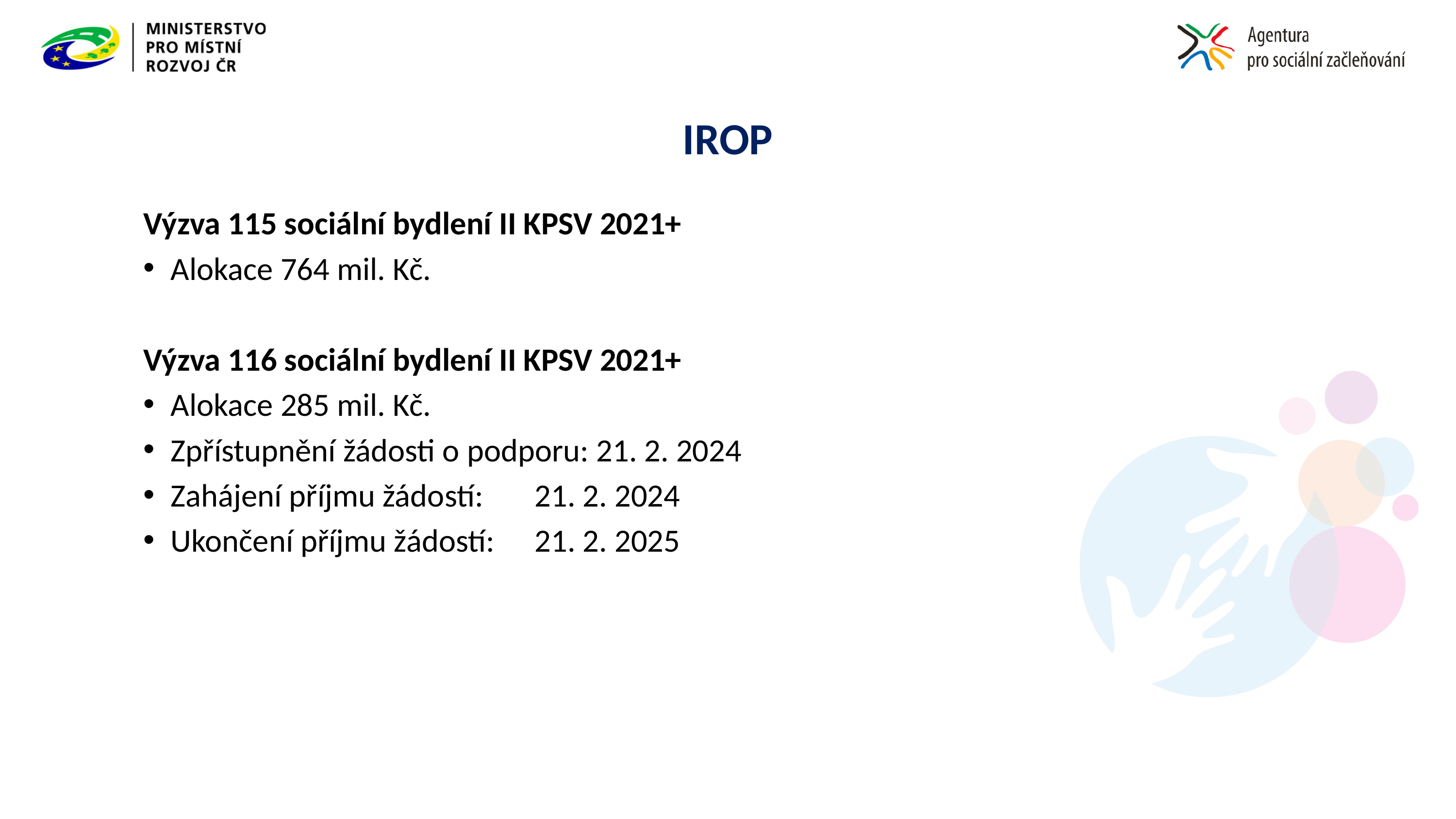

# IROP
Výzva 115 sociální bydlení II KPSV 2021+
Alokace 764 mil. Kč.

Výzva 116 sociální bydlení II KPSV 2021+
Alokace 285 mil. Kč.
Zpřístupnění žádosti o podporu: 21. 2. 2024
Zahájení příjmu žádostí:	21. 2. 2024
Ukončení příjmu žádostí:	21. 2. 2025